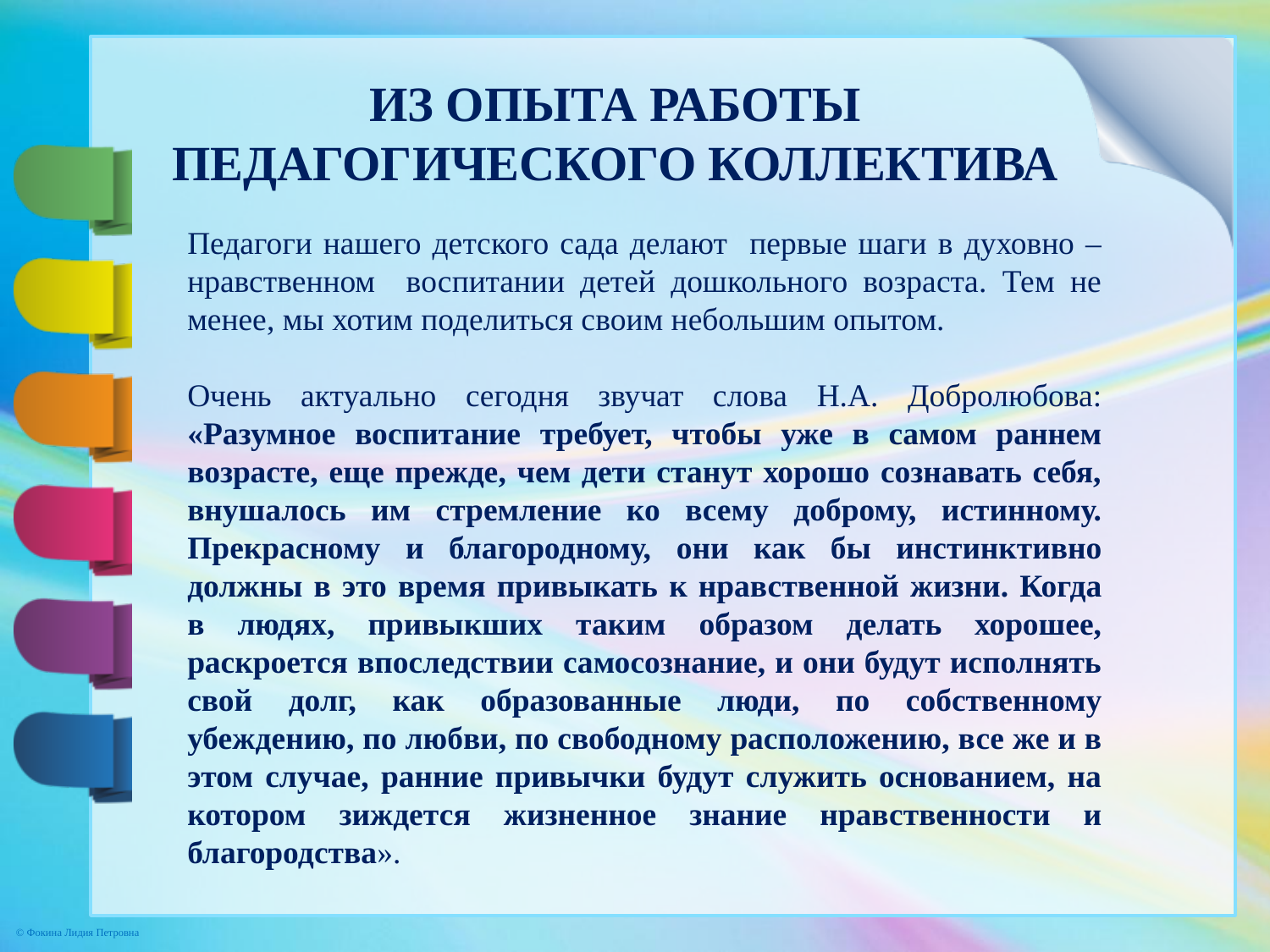

ИЗ ОПЫТА РАБОТЫ ПЕДАГОГИЧЕСКОГО КОЛЛЕКТИВА
Педагоги нашего детского сада делают  первые шаги в духовно – нравственном  воспитании детей дошкольного возраста. Тем не менее, мы хотим поделиться своим небольшим опытом.

Очень актуально сегодня звучат слова Н.А. Добролюбова: «Разумное воспитание требует, чтобы уже в самом раннем возрасте, еще прежде, чем дети станут хорошо сознавать себя, внушалось им стремление ко всему доброму, истинному. Прекрасному и благородному, они как бы инстинктивно должны в это время привыкать к нравственной жизни. Когда в людях, привыкших таким образом делать хорошее, раскроется впоследствии самосознание, и они будут исполнять свой долг, как образованные люди, по собственному убеждению, по любви, по свободному расположению, все же и в этом случае, ранние привычки будут служить основанием, на котором зиждется жизненное знание нравственности и благородства».